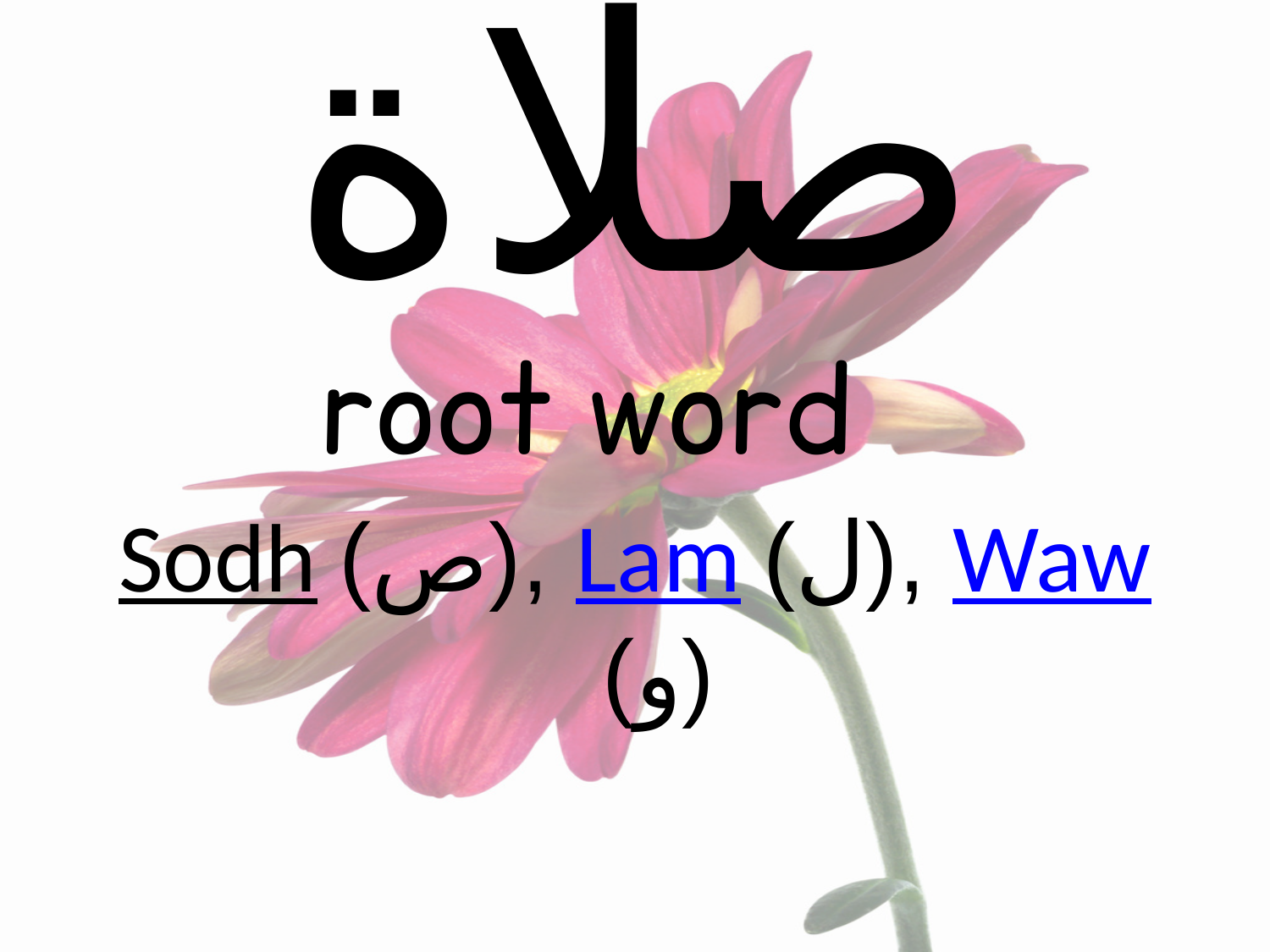

# صلاة

root word
Sodh (ص), Lam (ل), Waw (و)